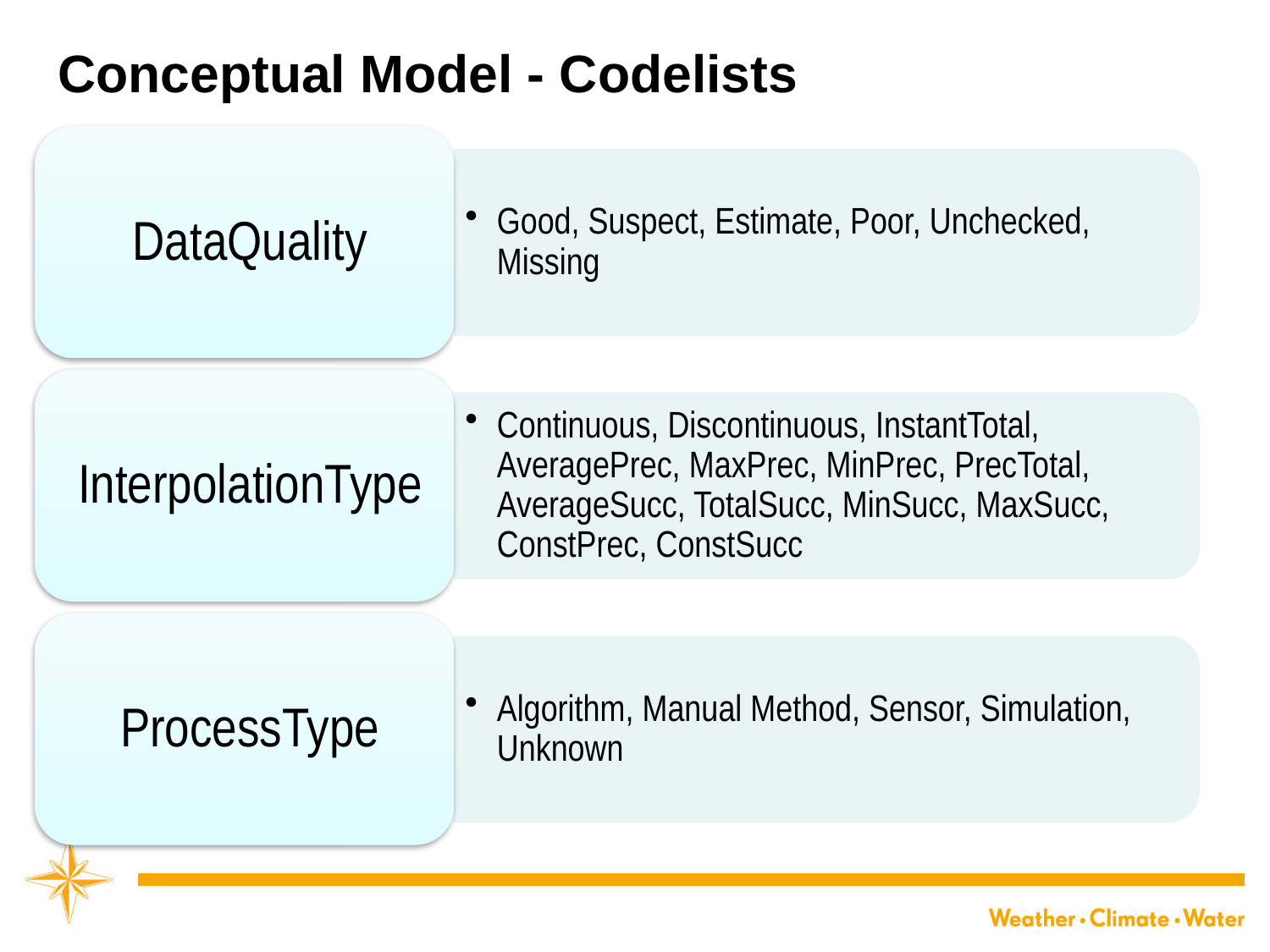

# Conceptual Model - Codelists
Good, Suspect, Estimate, Poor, Unchecked, Missing
DataQuality
Continuous, Discontinuous, InstantTotal, AveragePrec, MaxPrec, MinPrec, PrecTotal, AverageSucc, TotalSucc, MinSucc, MaxSucc, ConstPrec, ConstSucc
InterpolationType
Algorithm, Manual Method, Sensor, Simulation, Unknown
ProcessType